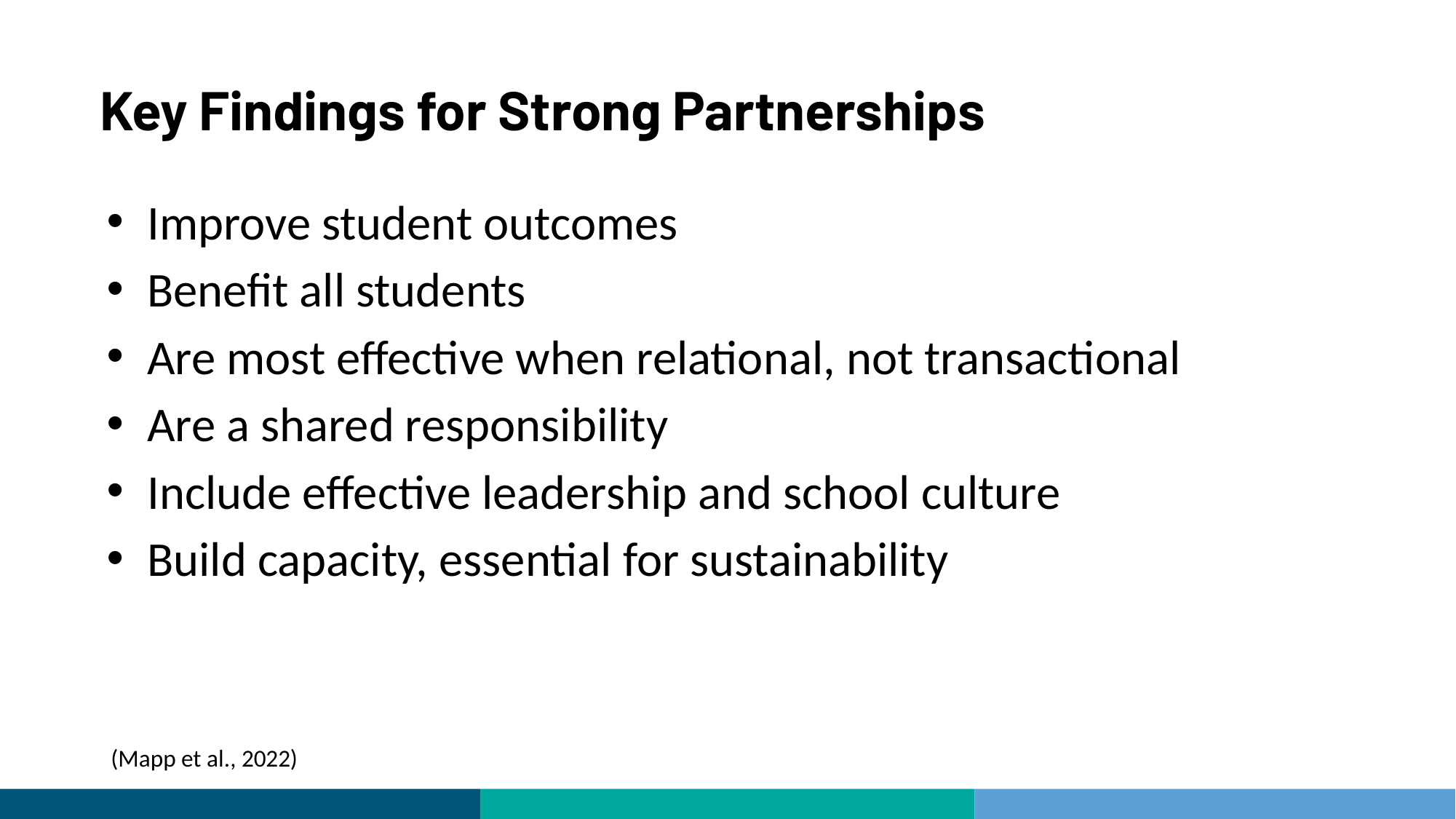

# Key Findings for Strong Partnerships
Improve student outcomes
Benefit all students
Are most effective when relational, not transactional
Are a shared responsibility
Include effective leadership and school culture
Build capacity, essential for sustainability
(Mapp et al., 2022)